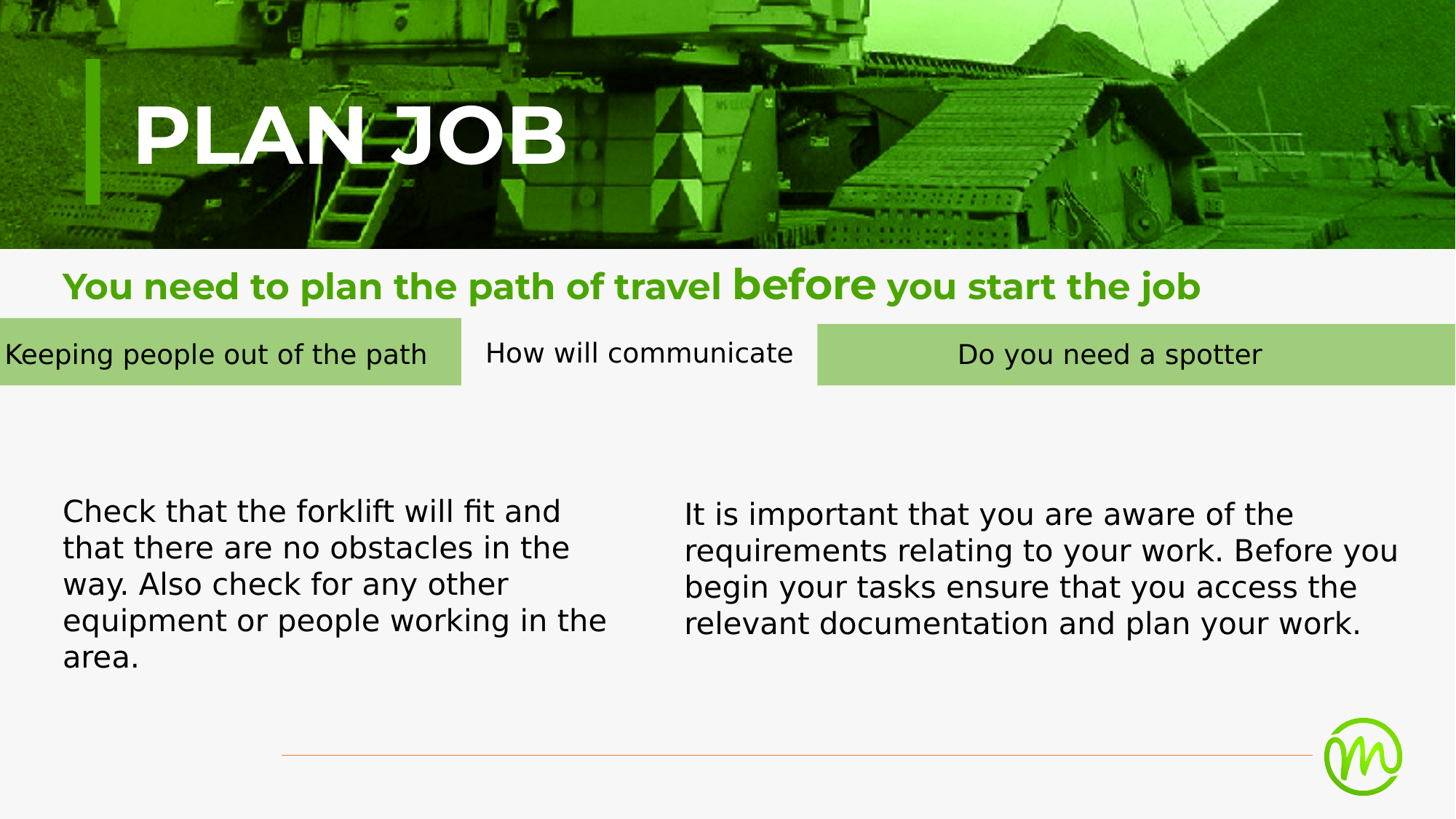

Plan Job
You need to plan the path of travel before you start the job

How will communicate
Do you need a spotter
Keeping people out of the path

It is important that you are aware of the requirements relating to your work. Before you begin your tasks ensure that you access the relevant documentation and plan your work.

Check that the forklift will fit and that there are no obstacles in the way. Also check for any other equipment or people working in the area.